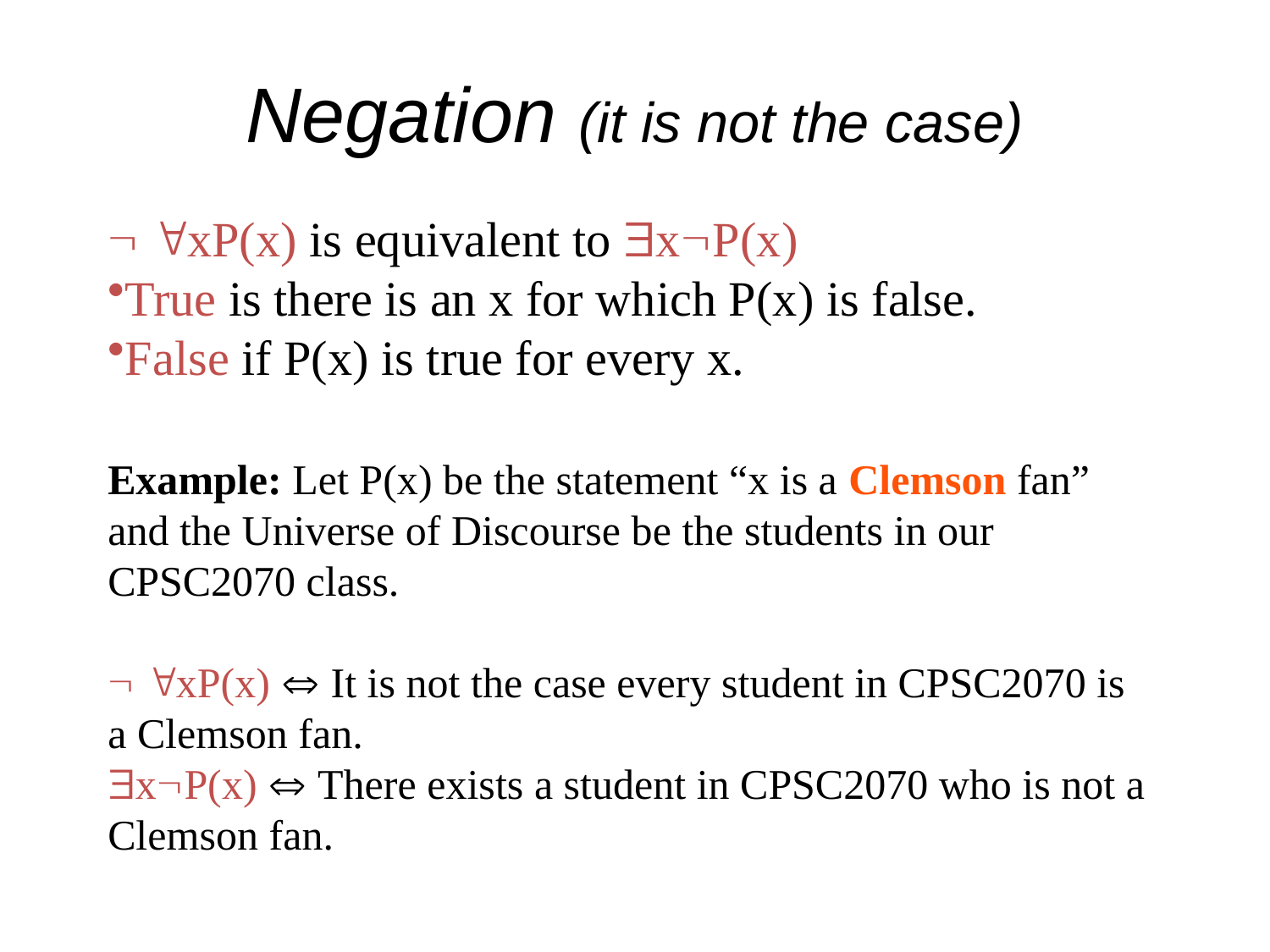

# Negation (it is not the case)
¬ ∀xP(x) is equivalent to ∃x¬P(x)
True is there is an x for which P(x) is false.
False if P(x) is true for every x.

Example: Let P(x) be the statement “x is a Clemson fan” and the Universe of Discourse be the students in our CPSC2070 class.

¬ ∀xP(x) ⇔ It is not the case every student in CPSC2070 is a Clemson fan.
∃x¬P(x) ⇔ There exists a student in CPSC2070 who is not a Clemson fan.